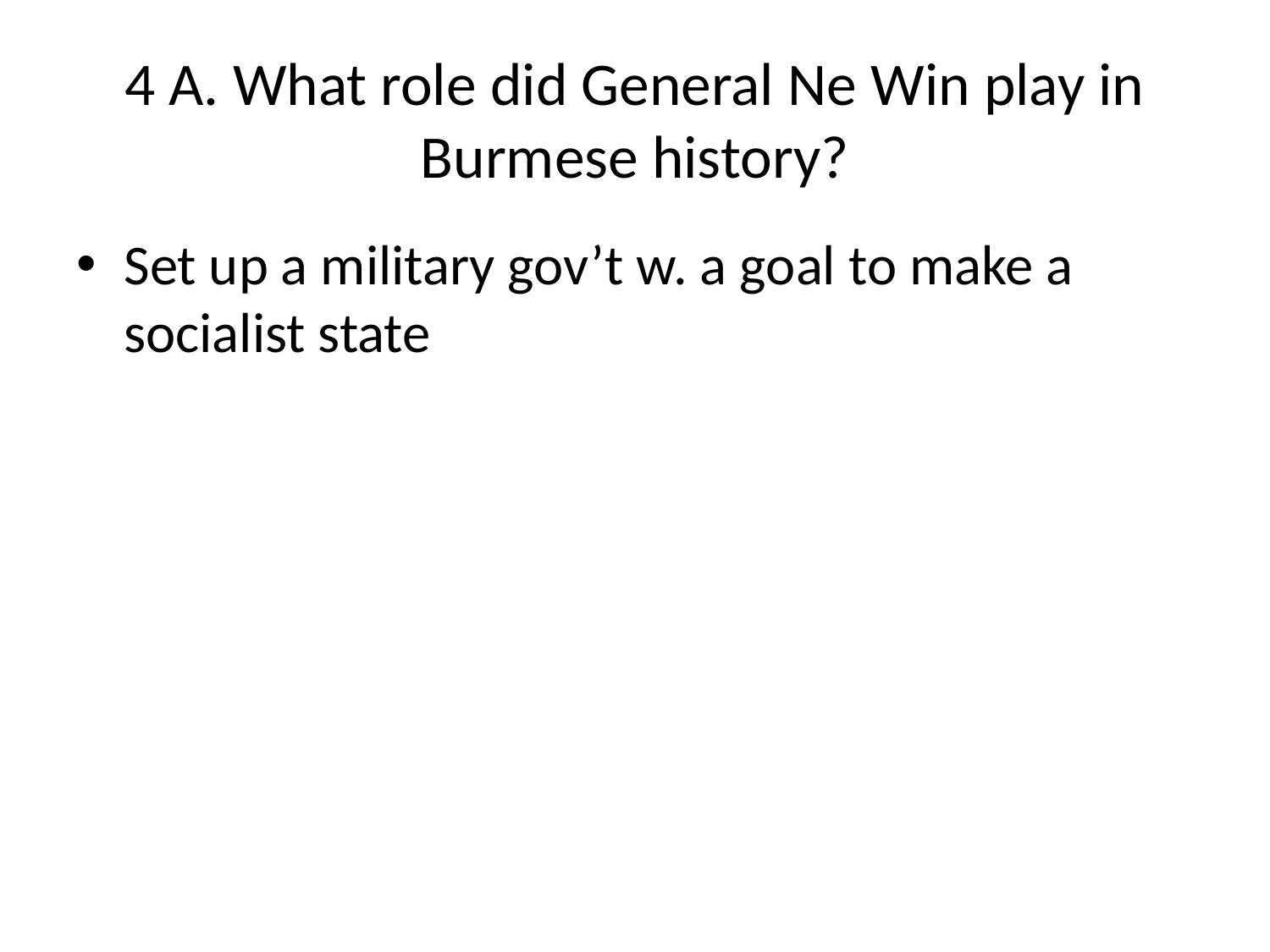

# 4 A. What role did General Ne Win play in Burmese history?
Set up a military gov’t w. a goal to make a socialist state